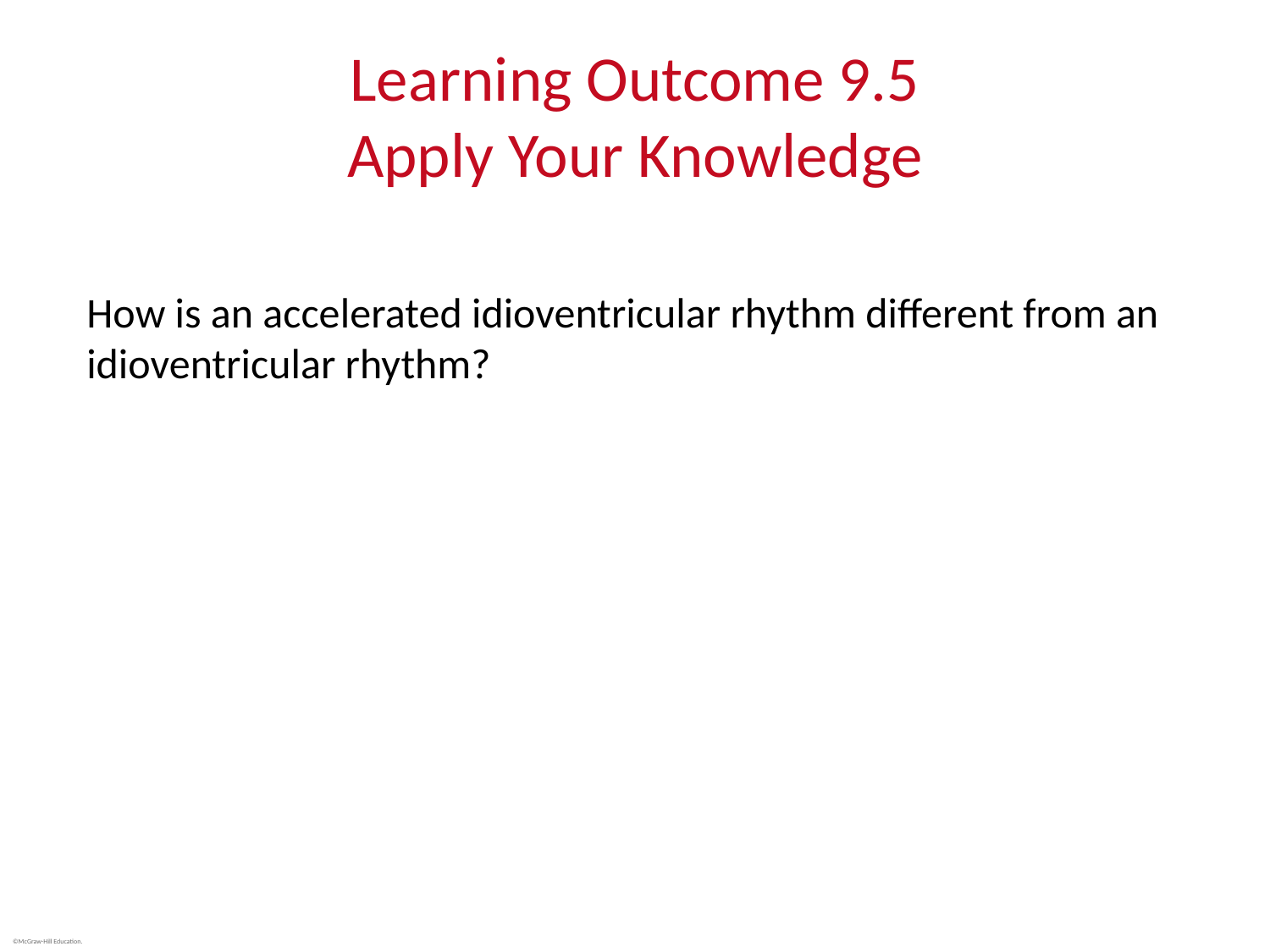

# Learning Outcome 9.5 Apply Your Knowledge
How is an accelerated idioventricular rhythm different from an idioventricular rhythm?